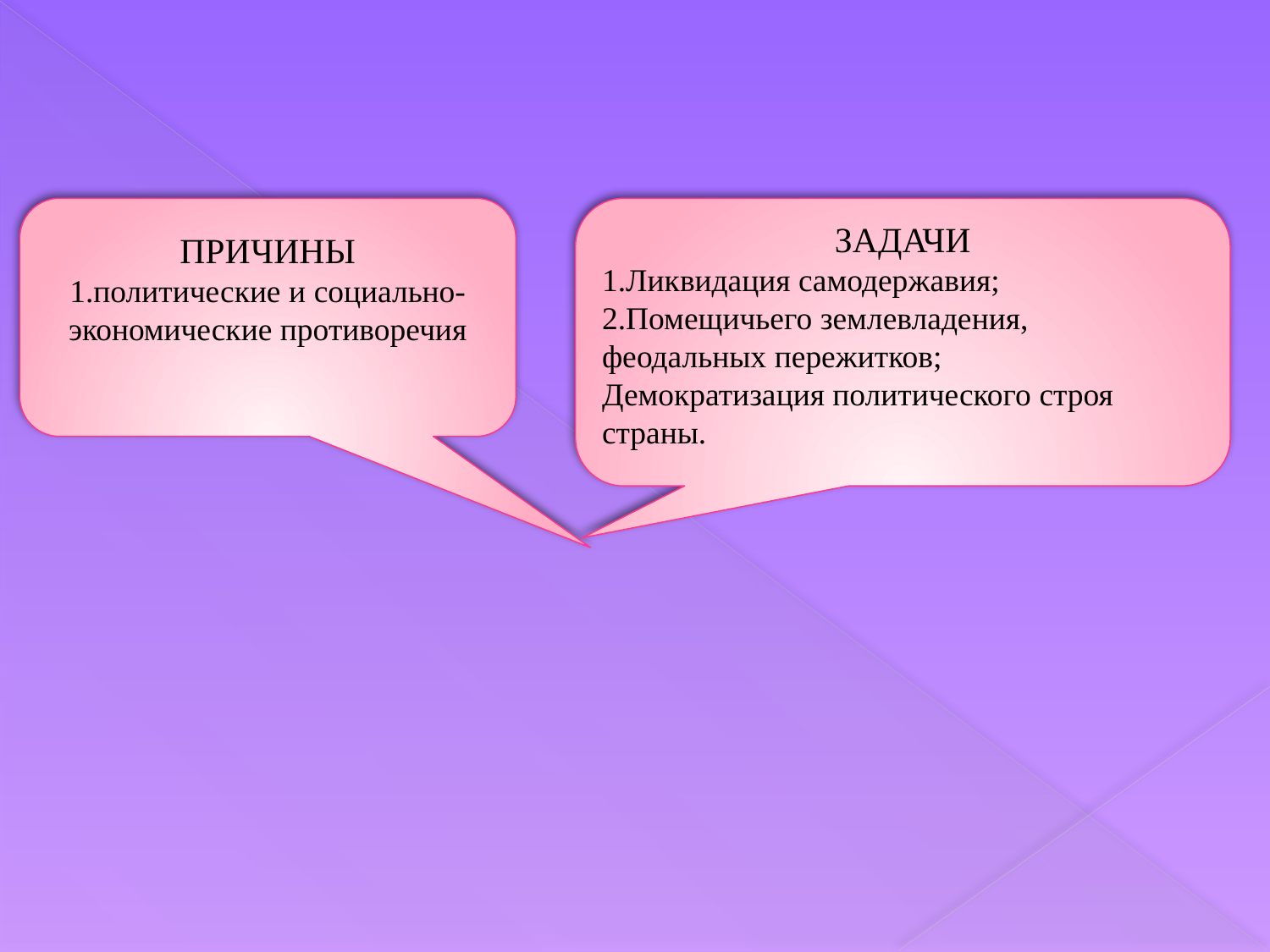

ПРИЧИНЫ
1.политические и социально-экономические противоречия

ЗАДАЧИ
1.Ликвидация самодержавия;
2.Помещичьего землевладения,
феодальных пережитков;
Демократизация политического строя страны.